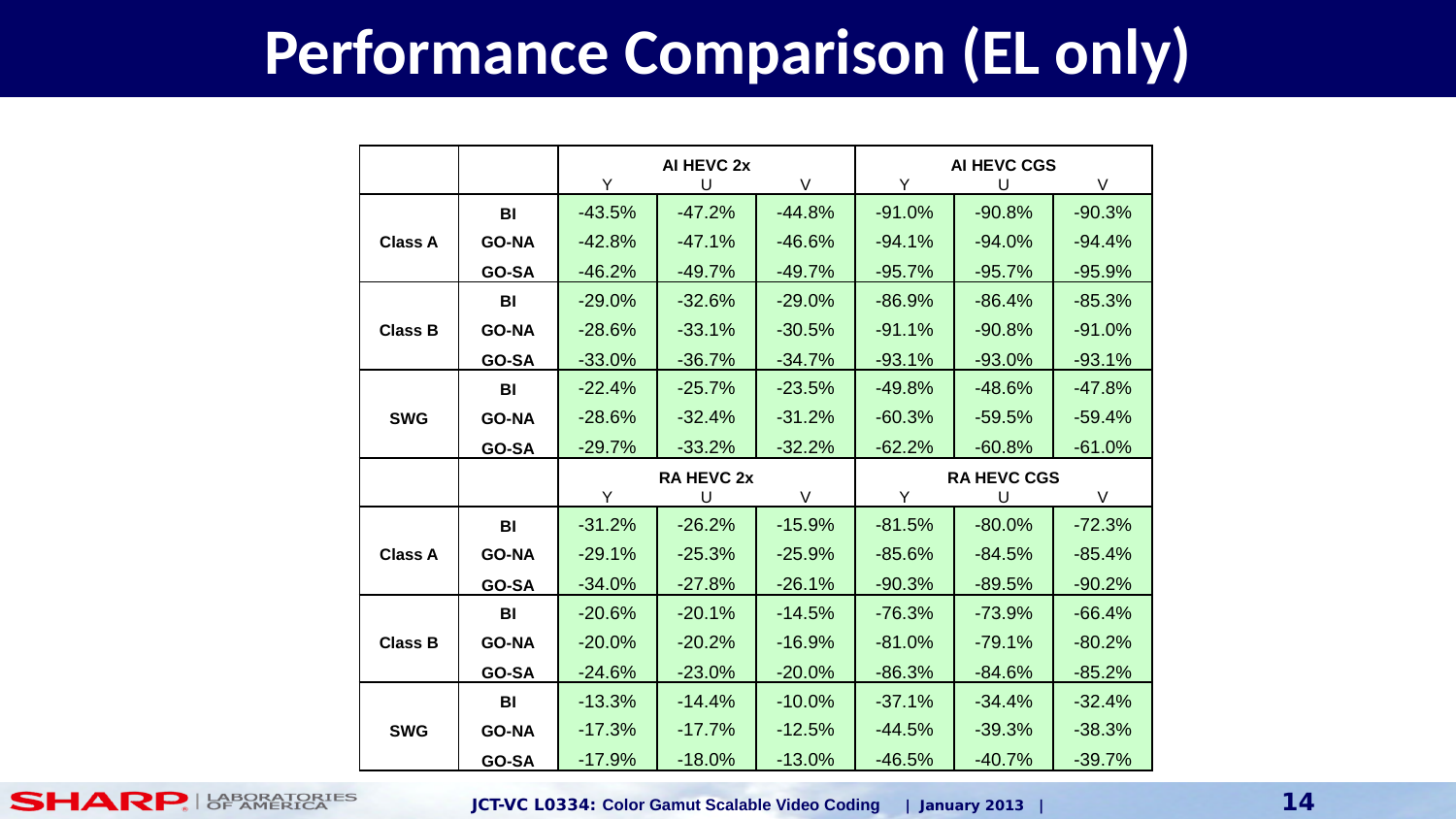

# Performance Comparison (EL only)
|  |  | AI HEVC 2x |  |  | AI HEVC CGS |  |  |
| --- | --- | --- | --- | --- | --- | --- | --- |
|  |  | Y | U | V | Y | U | V |
|  | BI | -43.5% | -47.2% | -44.8% | -91.0% | -90.8% | -90.3% |
| Class A | GO-NA | -42.8% | -47.1% | -46.6% | -94.1% | -94.0% | -94.4% |
|  | GO-SA | -46.2% | -49.7% | -49.7% | -95.7% | -95.7% | -95.9% |
|  | BI | -29.0% | -32.6% | -29.0% | -86.9% | -86.4% | -85.3% |
| Class B | GO-NA | -28.6% | -33.1% | -30.5% | -91.1% | -90.8% | -91.0% |
|  | GO-SA | -33.0% | -36.7% | -34.7% | -93.1% | -93.0% | -93.1% |
|  | BI | -22.4% | -25.7% | -23.5% | -49.8% | -48.6% | -47.8% |
| SWG | GO-NA | -28.6% | -32.4% | -31.2% | -60.3% | -59.5% | -59.4% |
|  | GO-SA | -29.7% | -33.2% | -32.2% | -62.2% | -60.8% | -61.0% |
|  |  | RA HEVC 2x |  |  | RA HEVC CGS |  |  |
|  |  | Y | U | V | Y | U | V |
|  | BI | -31.2% | -26.2% | -15.9% | -81.5% | -80.0% | -72.3% |
| Class A | GO-NA | -29.1% | -25.3% | -25.9% | -85.6% | -84.5% | -85.4% |
|  | GO-SA | -34.0% | -27.8% | -26.1% | -90.3% | -89.5% | -90.2% |
|  | BI | -20.6% | -20.1% | -14.5% | -76.3% | -73.9% | -66.4% |
| Class B | GO-NA | -20.0% | -20.2% | -16.9% | -81.0% | -79.1% | -80.2% |
|  | GO-SA | -24.6% | -23.0% | -20.0% | -86.3% | -84.6% | -85.2% |
|  | BI | -13.3% | -14.4% | -10.0% | -37.1% | -34.4% | -32.4% |
| SWG | GO-NA | -17.3% | -17.7% | -12.5% | -44.5% | -39.3% | -38.3% |
|  | GO-SA | -17.9% | -18.0% | -13.0% | -46.5% | -40.7% | -39.7% |